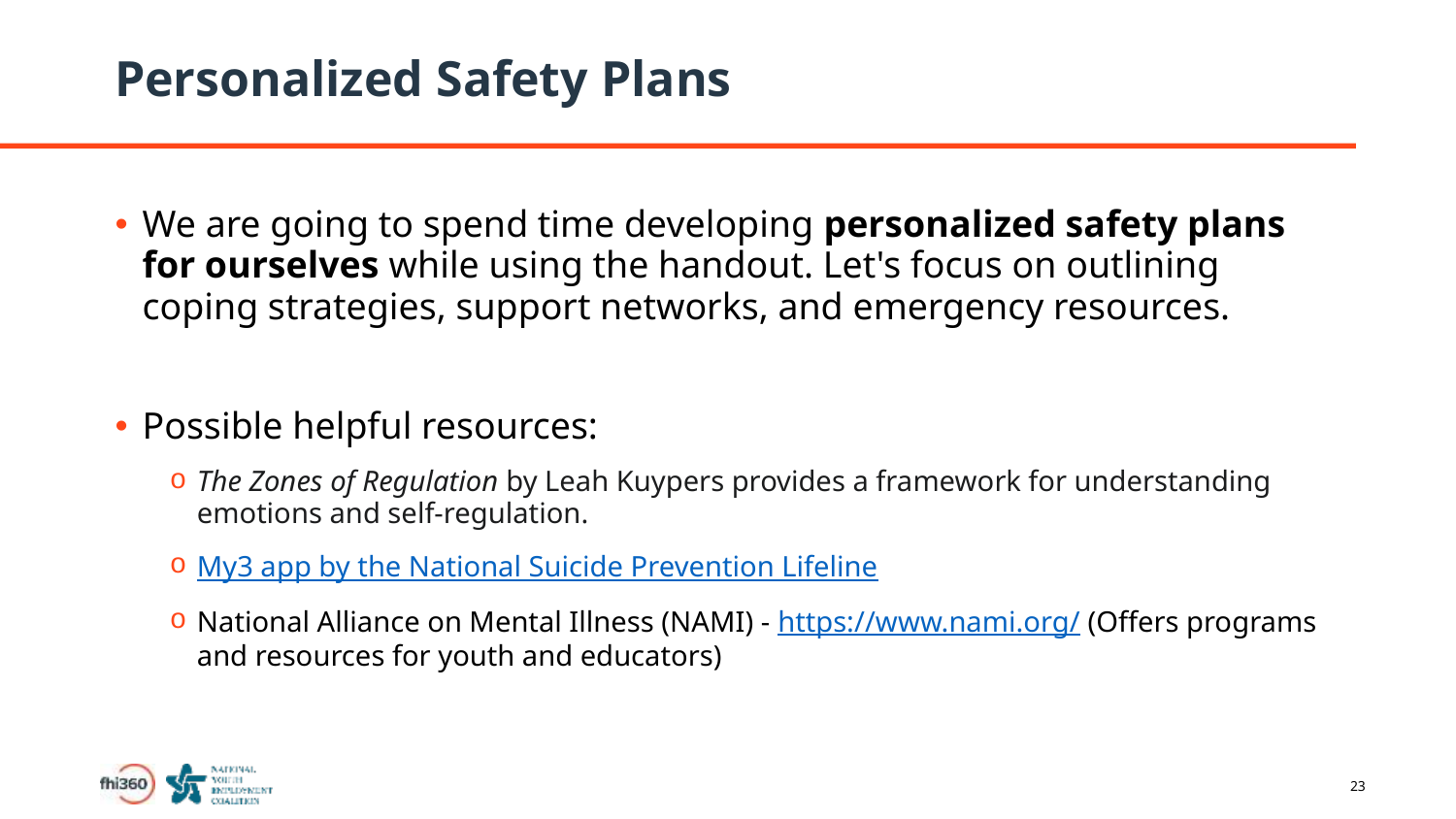

# Personalized Safety Plans
We are going to spend time developing personalized safety plans for ourselves while using the handout. Let's focus on outlining coping strategies, support networks, and emergency resources.

Possible helpful resources:
The Zones of Regulation by Leah Kuypers provides a framework for understanding emotions and self-regulation.
My3 app by the National Suicide Prevention Lifeline
National Alliance on Mental Illness (NAMI) - https://www.nami.org/ (Offers programs and resources for youth and educators)